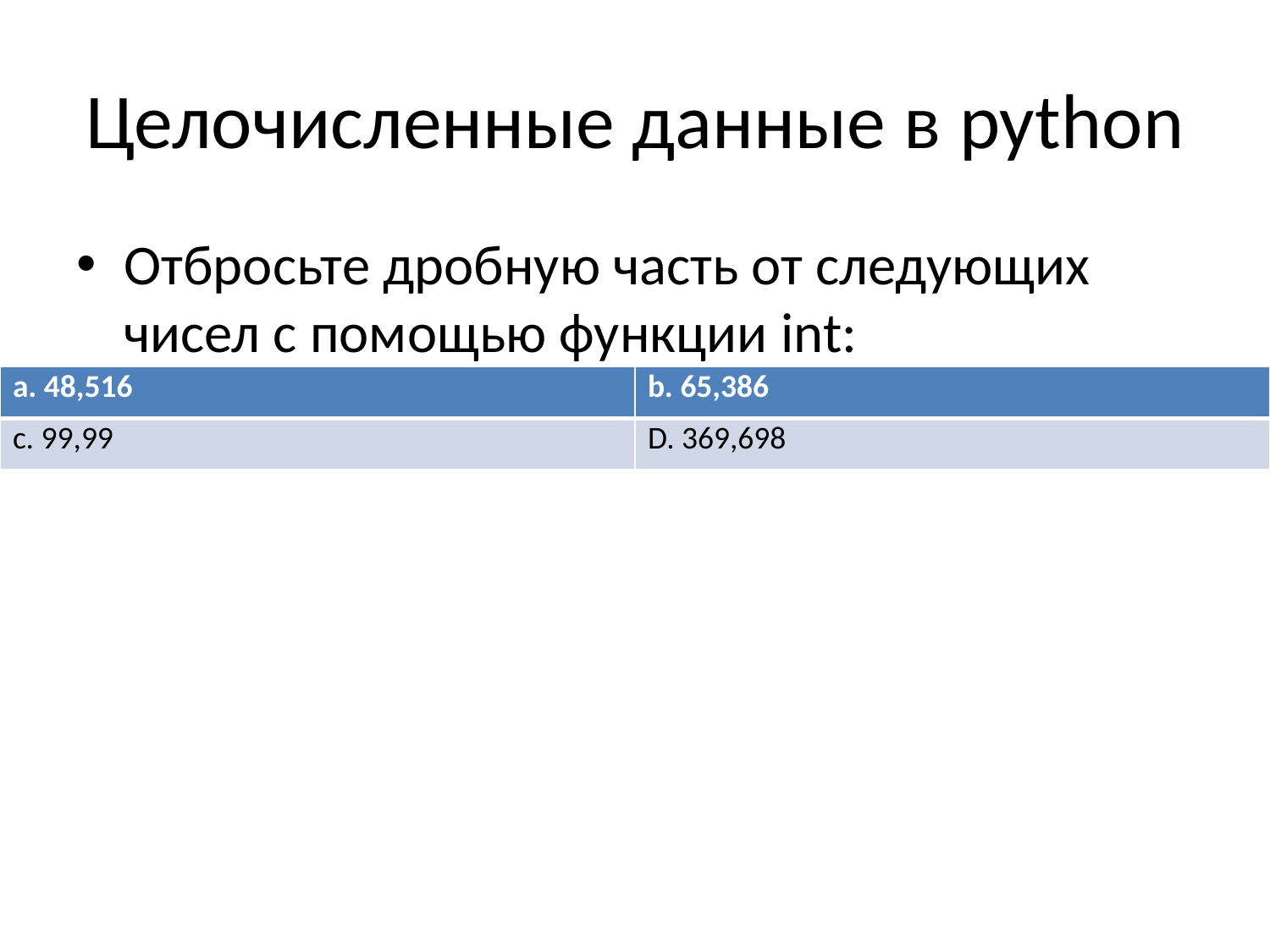

# Целочисленные данные в python
Отбросьте дробную часть от следующих чисел c помощью функции int:

| a. 48,516 | b. 65,386 |
| --- | --- |
| c. 99,99 | D. 369,698 |